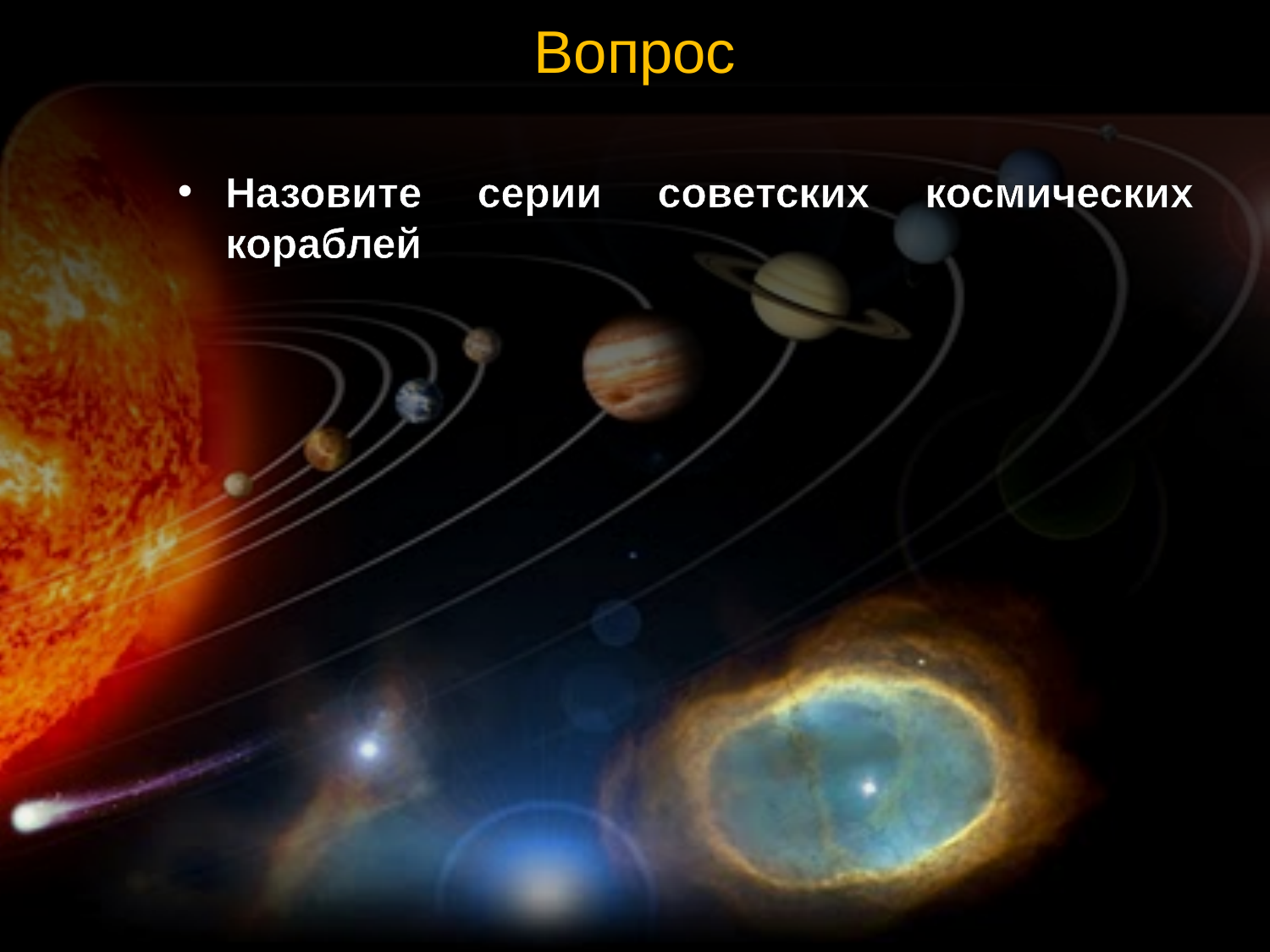

# Вопрос
Назовите серии советских космических кораблей